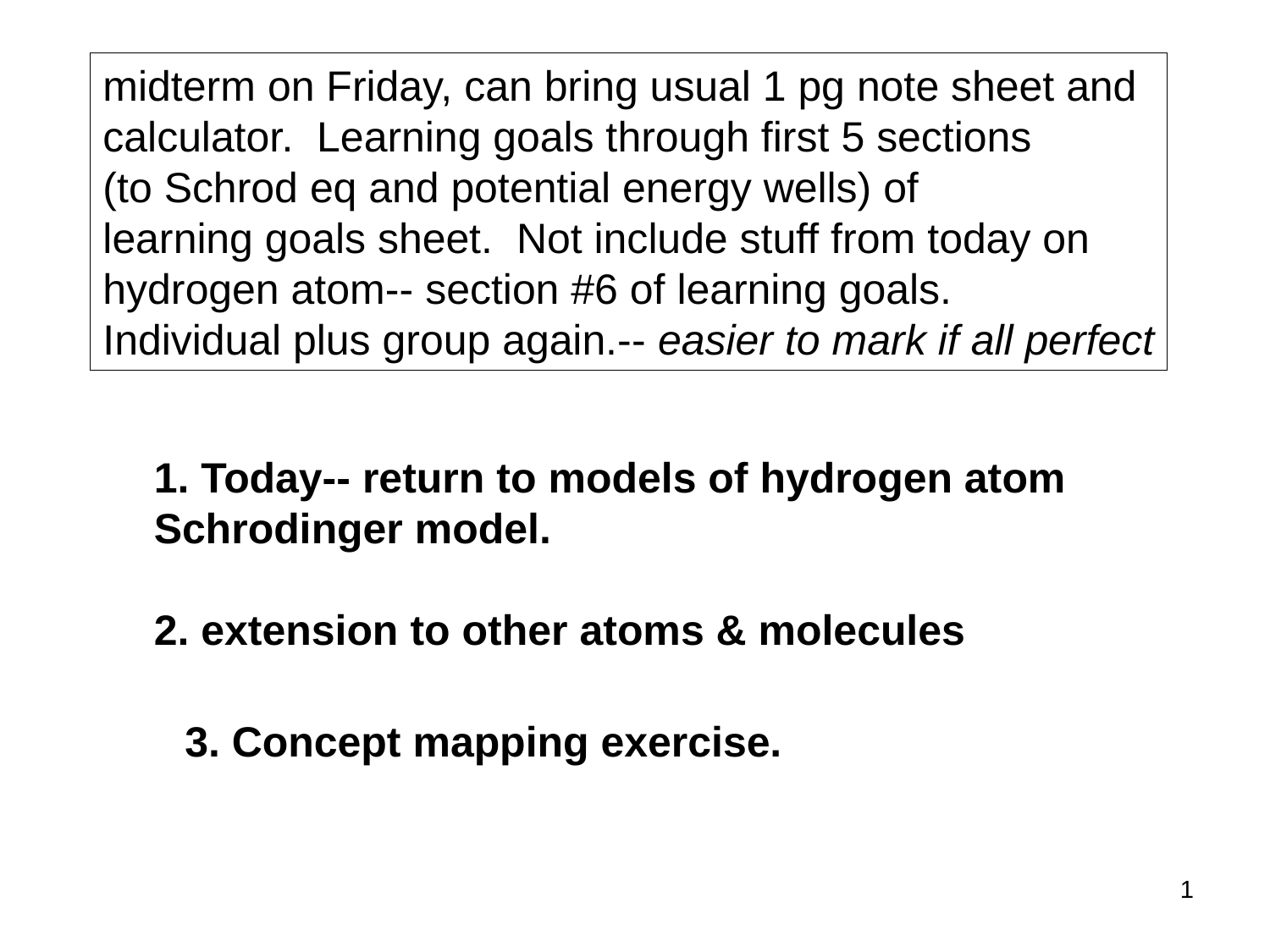

midterm on Friday, can bring usual 1 pg note sheet and
calculator.  Learning goals through first 5 sections
(to Schrod eq and potential energy wells) of
learning goals sheet.  Not include stuff from today on
hydrogen atom-- section #6 of learning goals.
Individual plus group again.-- easier to mark if all perfect
1. Today-- return to models of hydrogen atom
Schrodinger model.

2. extension to other atoms & molecules
3. Concept mapping exercise.
1